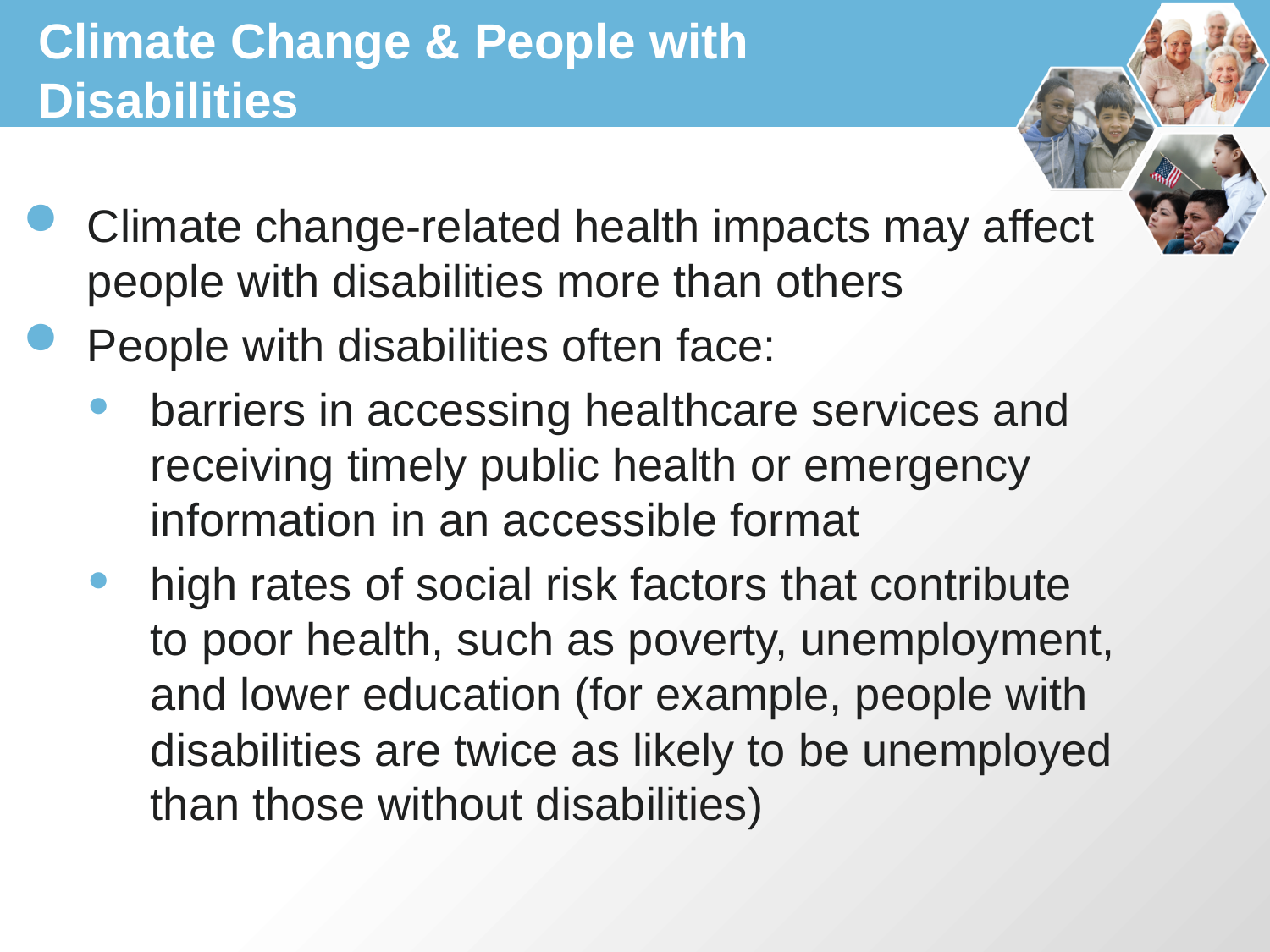

Climate Change & People with Disabilities
Climate change-related health impacts may affect people with disabilities more than others
People with disabilities often face:
barriers in accessing healthcare services and receiving timely public health or emergency information in an accessible format
high rates of social risk factors that contribute to poor health, such as poverty, unemployment, and lower education (for example, people with disabilities are twice as likely to be unemployed than those without disabilities)